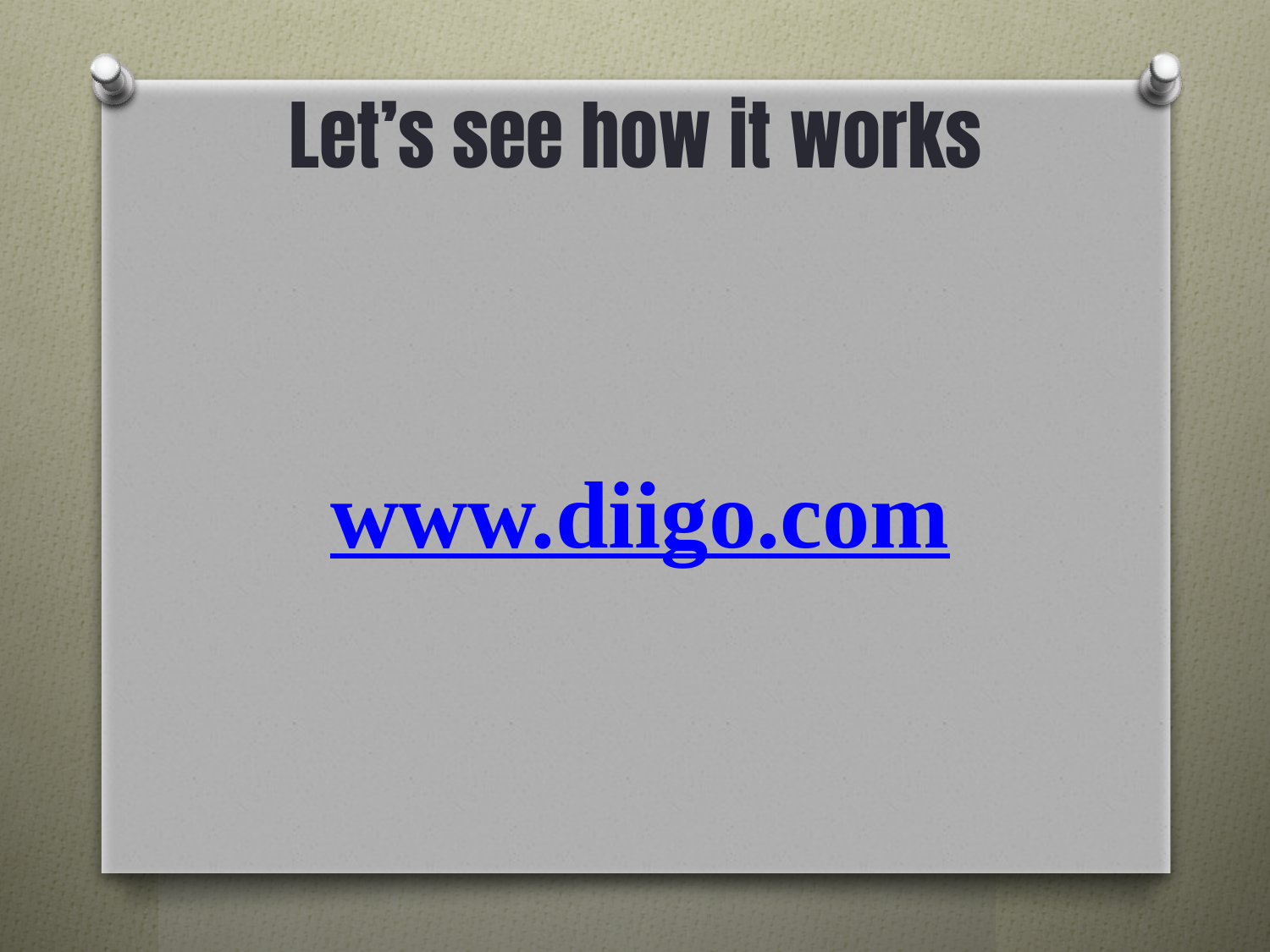

# Let’s see how it works

www.diigo.com